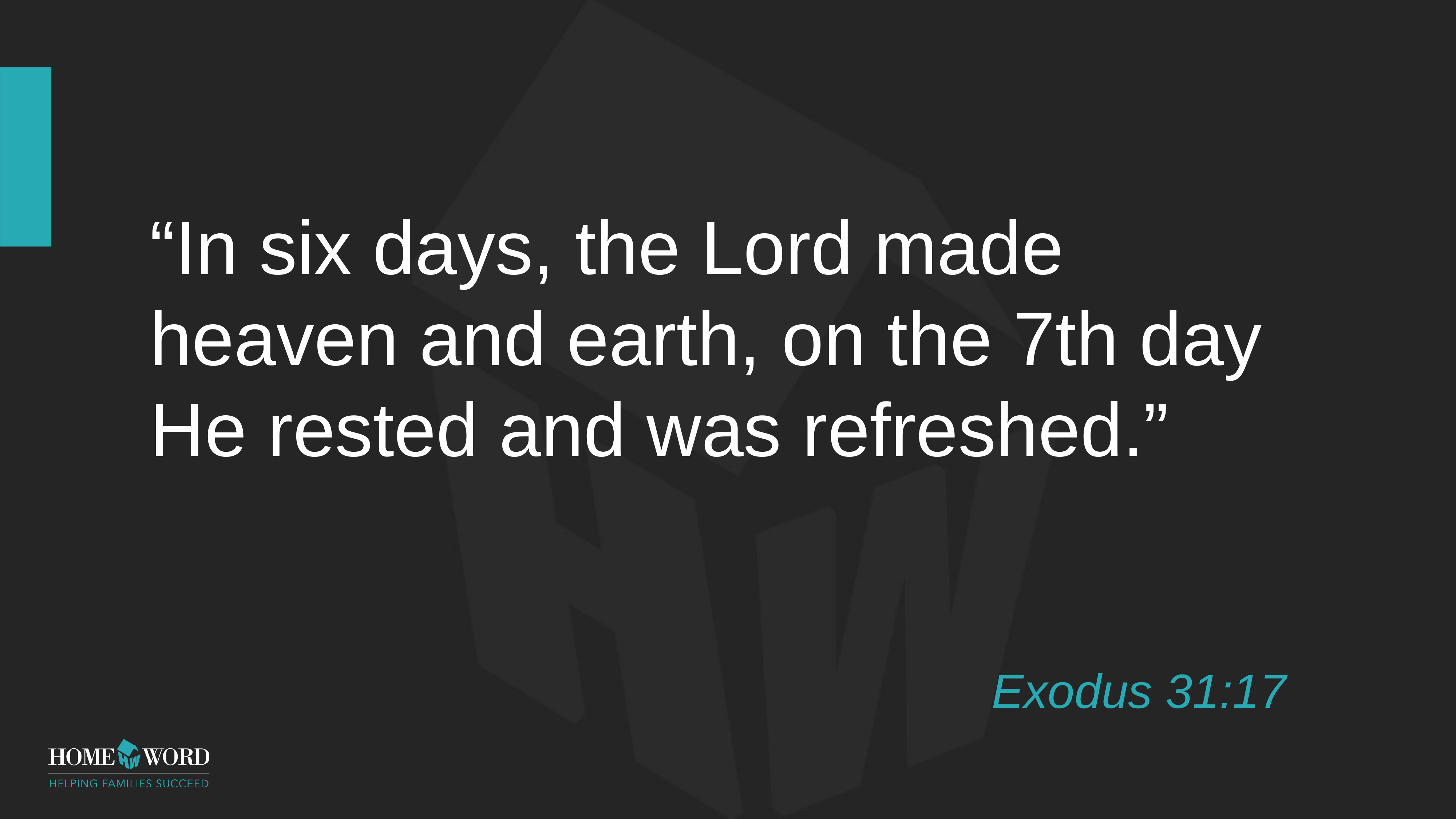

# “In six days, the Lord made heaven and earth, on the 7th day He rested and was refreshed.”
Exodus 31:17